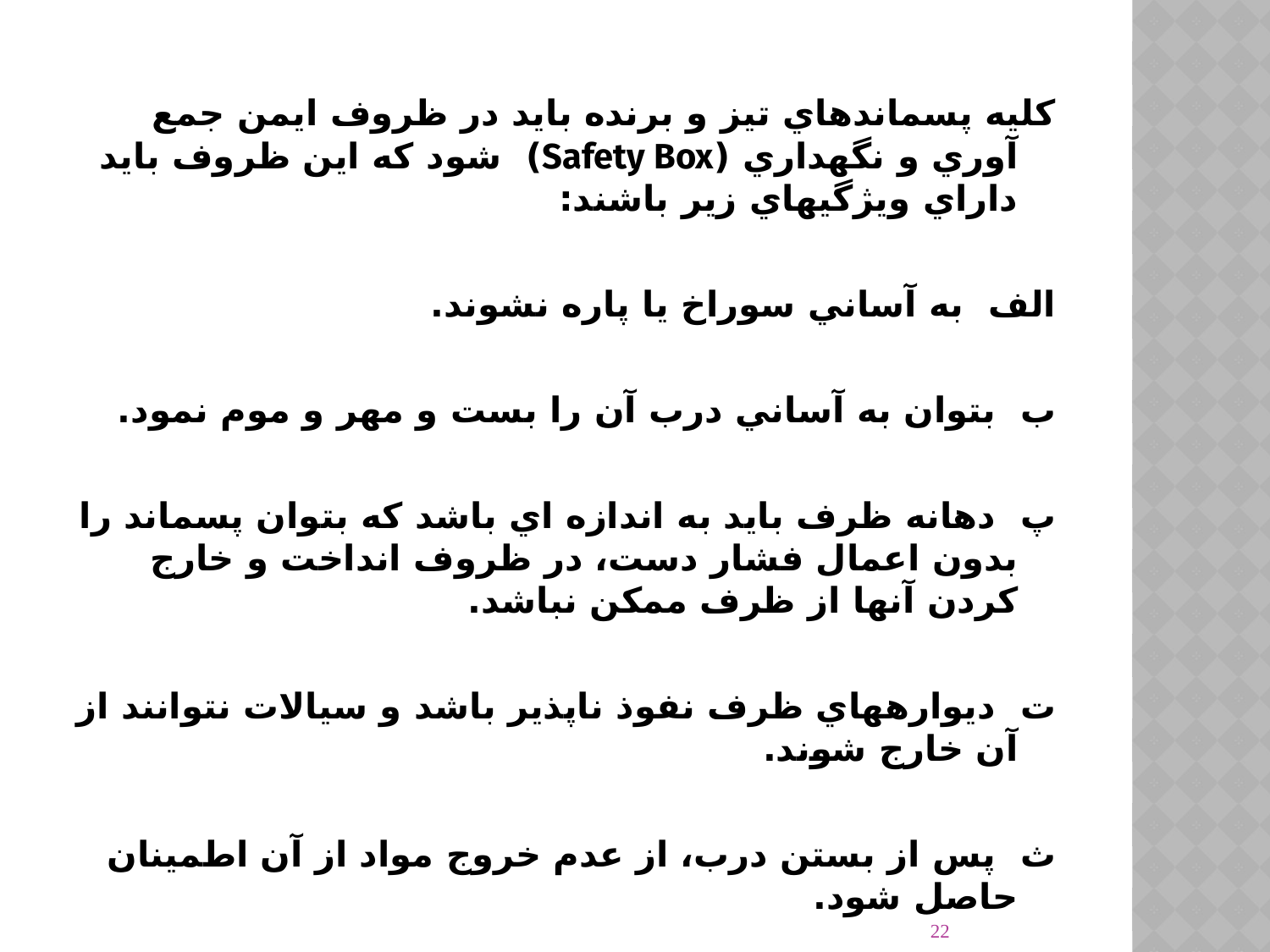

كلیه پسماندھاي تیز و برنده بايد در ظروف ايمن جمع آوري و نگھداري (Safety Box)  شود كه اين ظروف بايد داراي ويژگیھاي زير باشند:

الف  به آساني سوراخ يا پاره نشوند.

ب  بتوان به آساني درب آن را بست و مھر و موم نمود.

پ  دھانه ظرف بايد به اندازه اي باشد كه بتوان پسماند را بدون اعمال فشار دست، در ظروف انداخت و خارج كردن آنھا از ظرف ممكن نباشد.

ت  ديوارهھاي ظرف نفوذ ناپذير باشد و سیالات نتوانند از آن خارج شوند.

ث  پس از بستن درب، از عدم خروج مواد از آن اطمینان حاصل شود.

ج  حمل و نقل ظرف آسان و راحت باشد
22